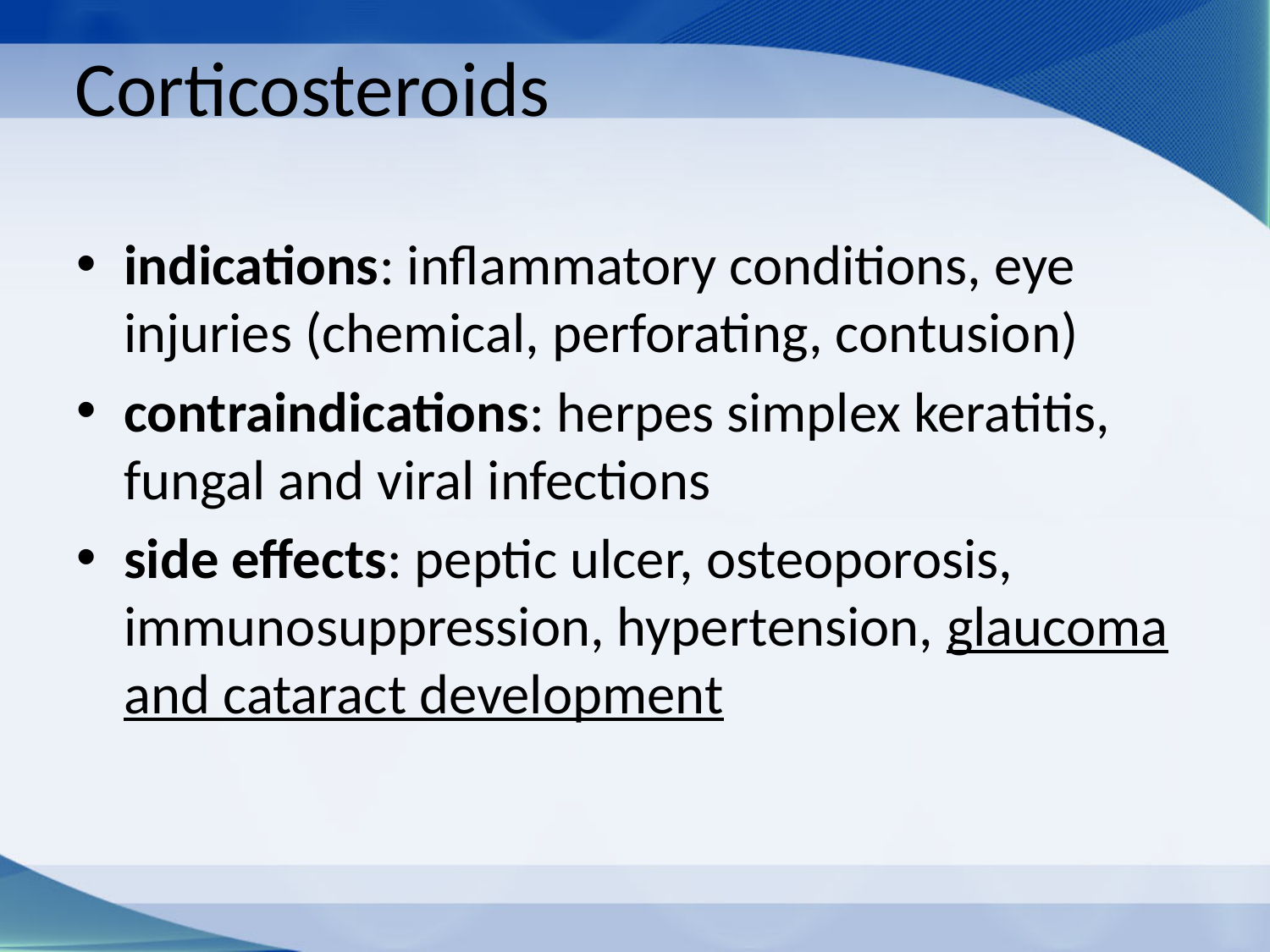

# Corticosteroids
indications: inflammatory conditions, eye injuries (chemical, perforating, contusion)
contraindications: herpes simplex keratitis, fungal and viral infections
side effects: peptic ulcer, osteoporosis, immunosuppression, hypertension, glaucoma and cataract development